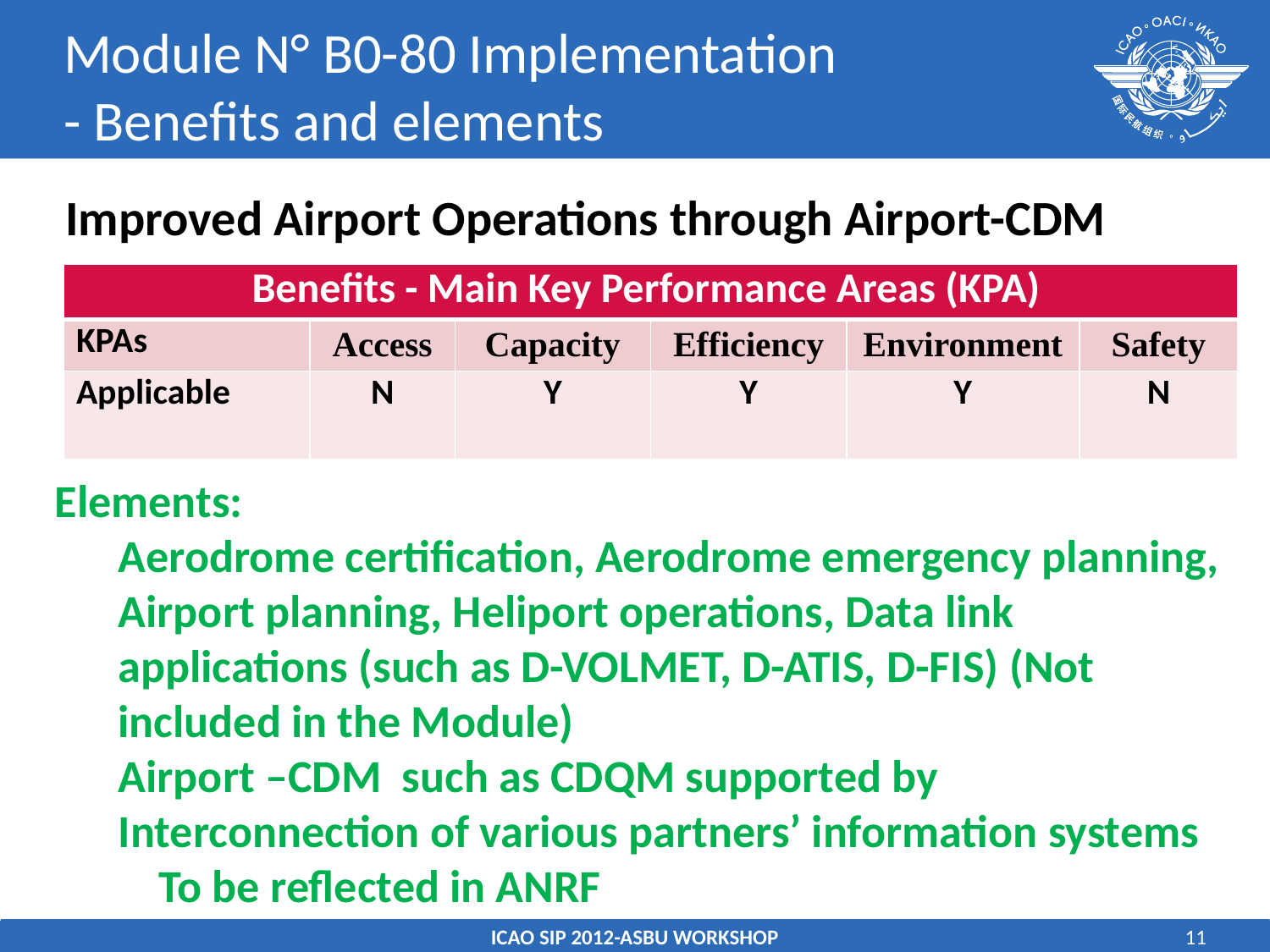

# Module N° B0-80 Implementation                   - Benefits and elements
Improved Airport Operations through Airport-CDM
| Benefits - Main Key Performance Areas (KPA) |  |  |  |  |  |
| --- | --- | --- | --- | --- | --- |
| KPAs | Access | Capacity | Efficiency | Environment | Safety |
| Applicable | N | Y | Y | Y | N |
Elements:
Aerodrome certification, Aerodrome emergency planning, Airport planning, Heliport operations, Data link applications (such as D-VOLMET, D-ATIS, D-FIS) (Not included in the Module)
Airport –CDM  such as CDQM supported by Interconnection of various partners’ information systems
          To be reflected in ANRF
ICAO SIP 2012-ASBU WORKSHOP
11